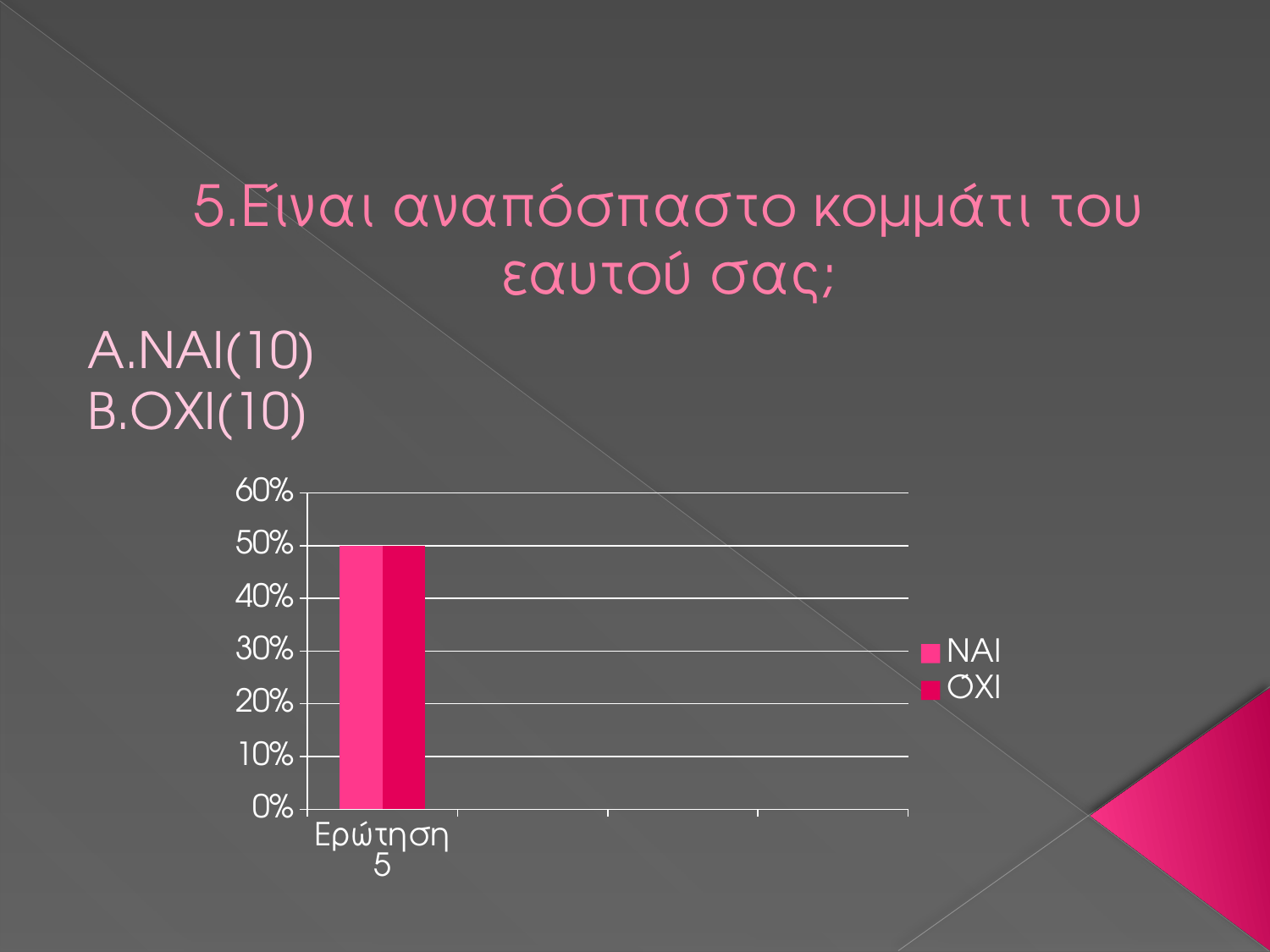

# 5.Είναι αναπόσπαστο κομμάτι του εαυτού σας;
Α.ΝΑΙ(10)
Β.ΟΧΙ(10)

### Chart

| Category | ΝΑΙ  | ΌΧΙ |
|---|---|---|
| Ερώτηση 5 | 0.5 | 0.5 |